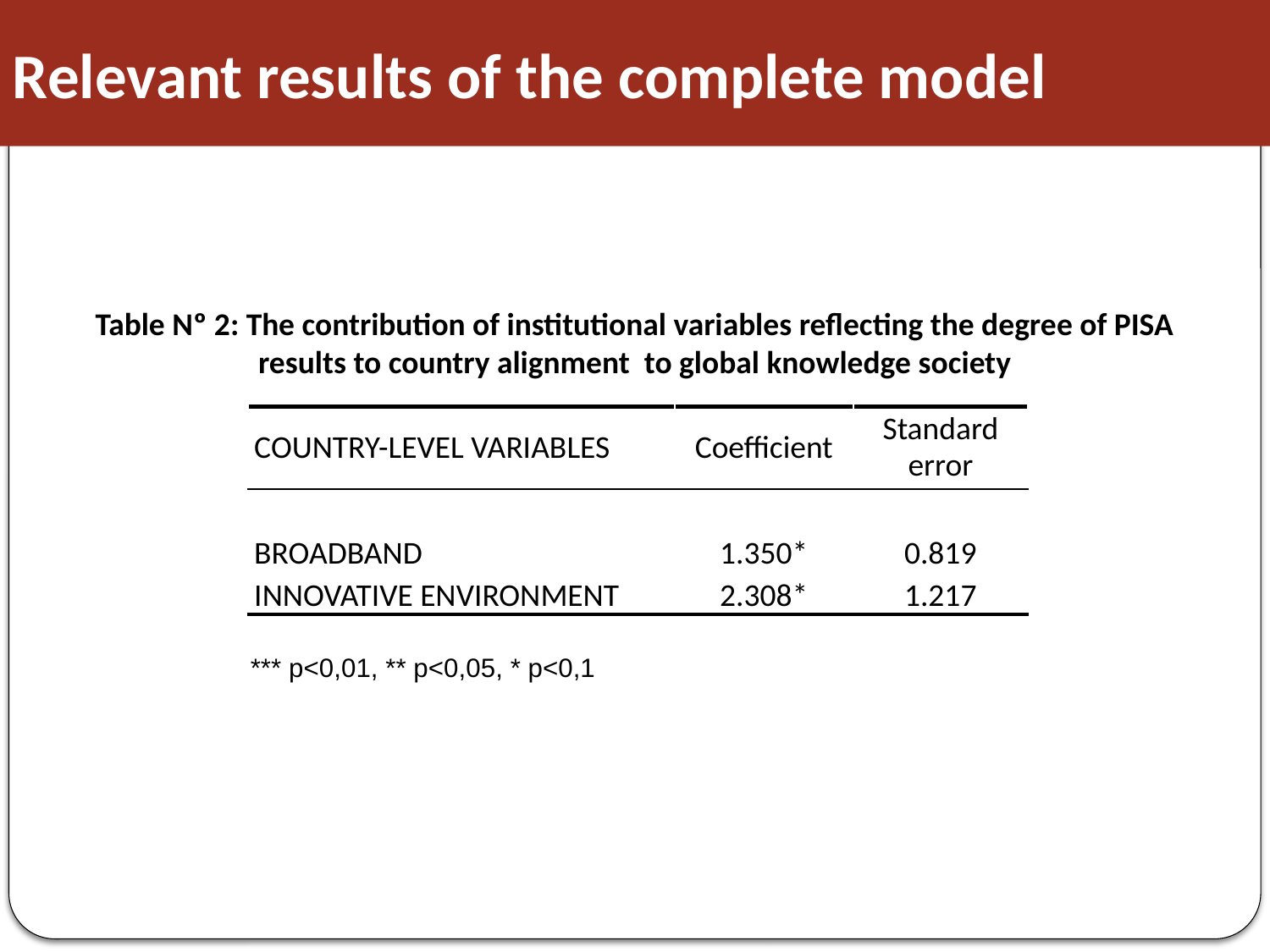

Relevant results of the complete model
Table Nº 2: The contribution of institutional variables reflecting the degree of PISA results to country alignment  to global knowledge society
| COUNTRY-LEVEL VARIABLES | Coefficient | Standard error |
| --- | --- | --- |
|  |  |  |
| BROADBAND | 1.350\* | 0.819 |
| INNOVATIVE ENVIRONMENT | 2.308\* | 1.217 |
*** p<0,01, ** p<0,05, * p<0,1